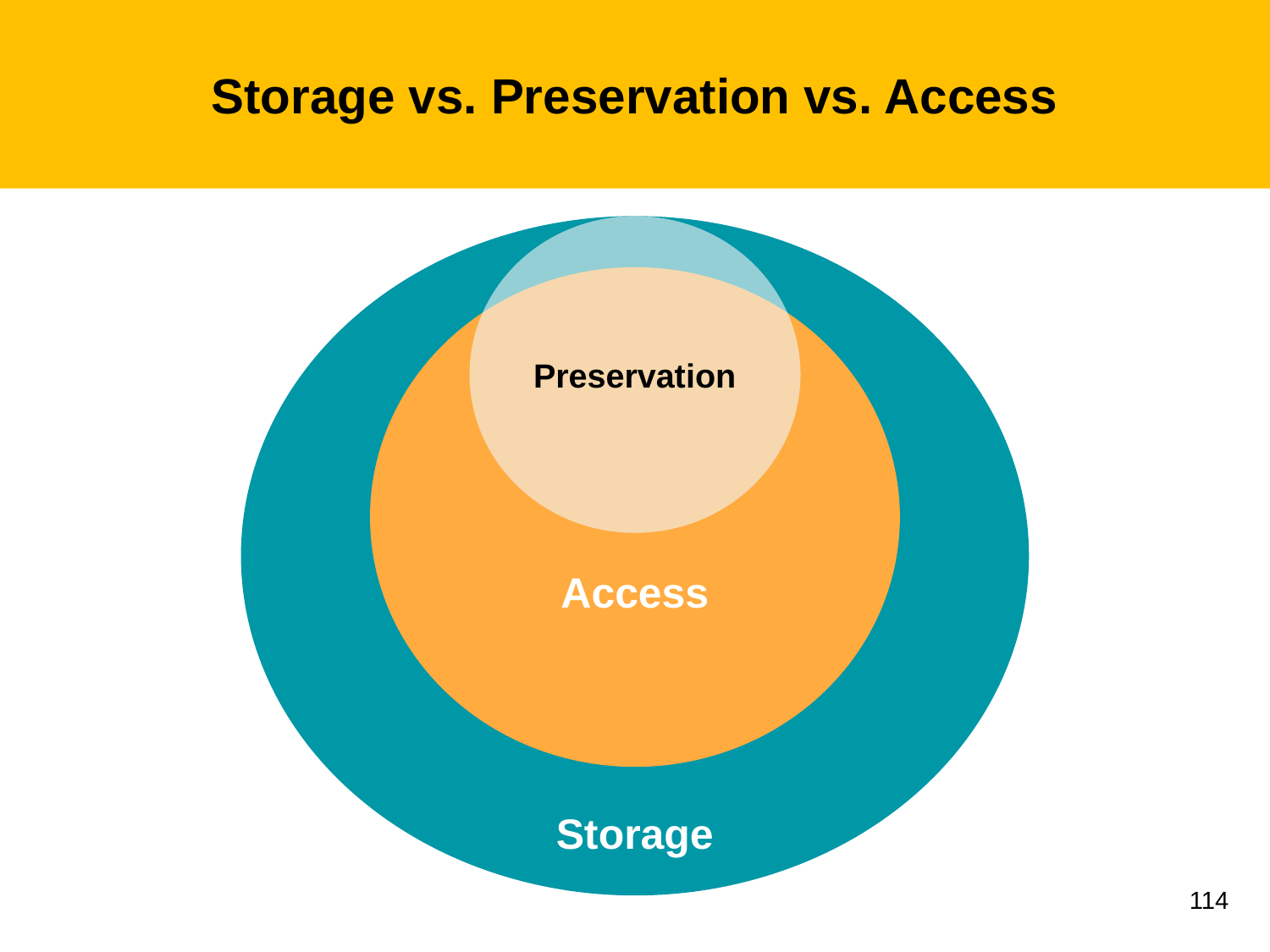

Storage vs. Preservation vs. Access

Storage
Preservation

Access
114